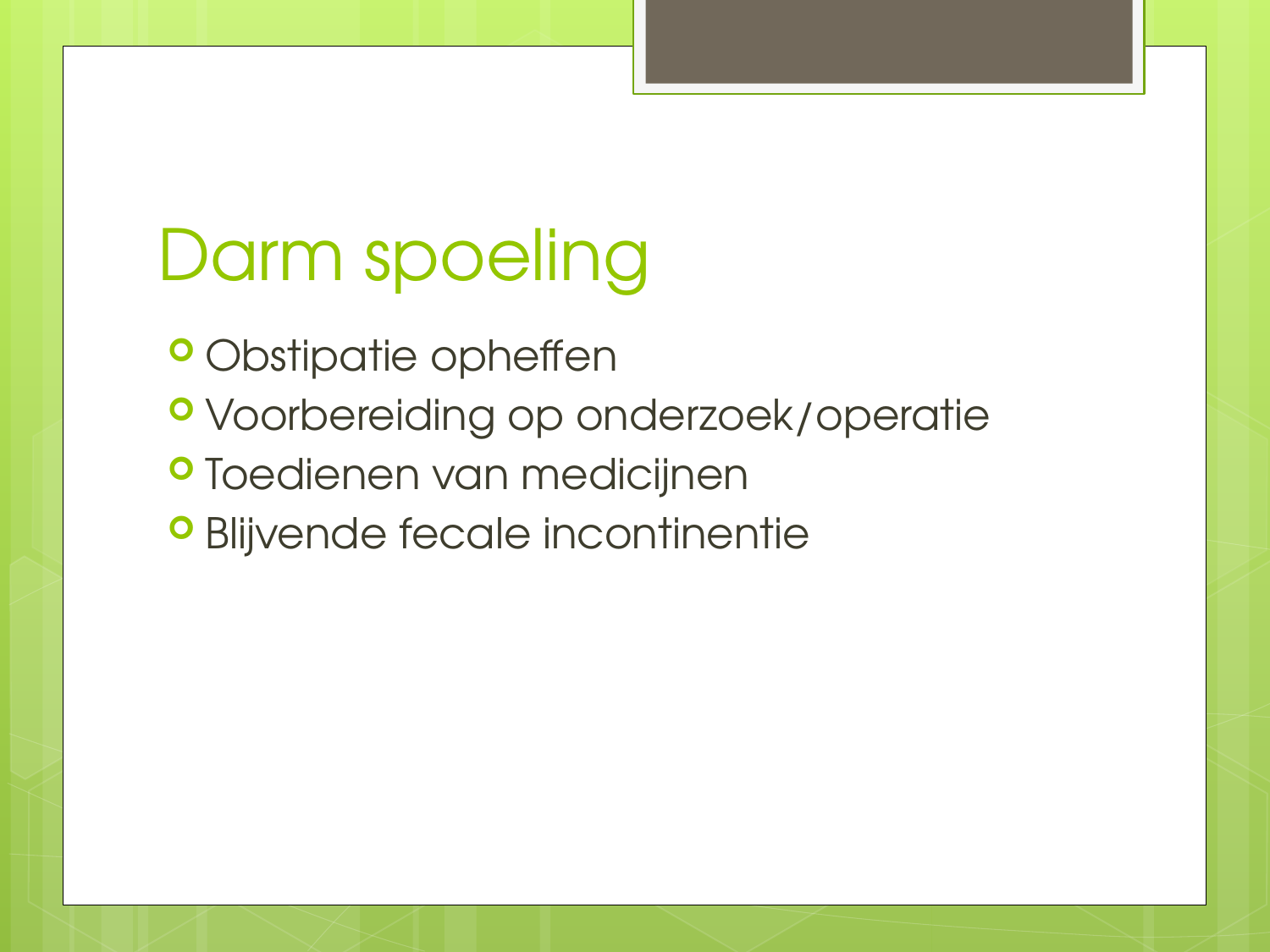

# Darm spoeling
Obstipatie opheffen
Voorbereiding op onderzoek/operatie
Toedienen van medicijnen
Blijvende fecale incontinentie